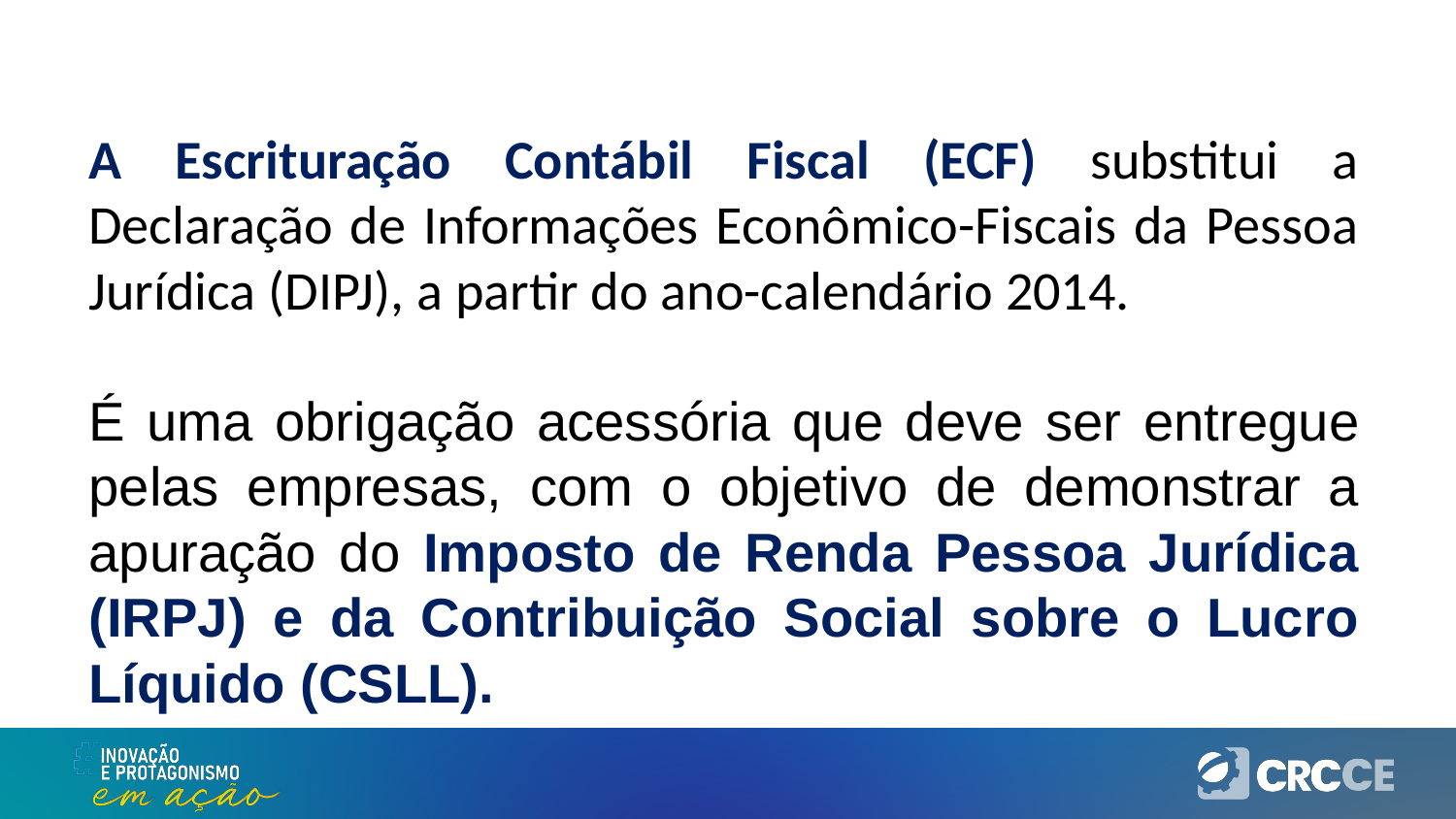

A Escrituração Contábil Fiscal (ECF) substitui a Declaração de Informações Econômico-Fiscais da Pessoa Jurídica (DIPJ), a partir do ano-calendário 2014.

É uma obrigação acessória que deve ser entregue pelas empresas, com o objetivo de demonstrar a apuração do Imposto de Renda Pessoa Jurídica (IRPJ) e da Contribuição Social sobre o Lucro Líquido (CSLL).